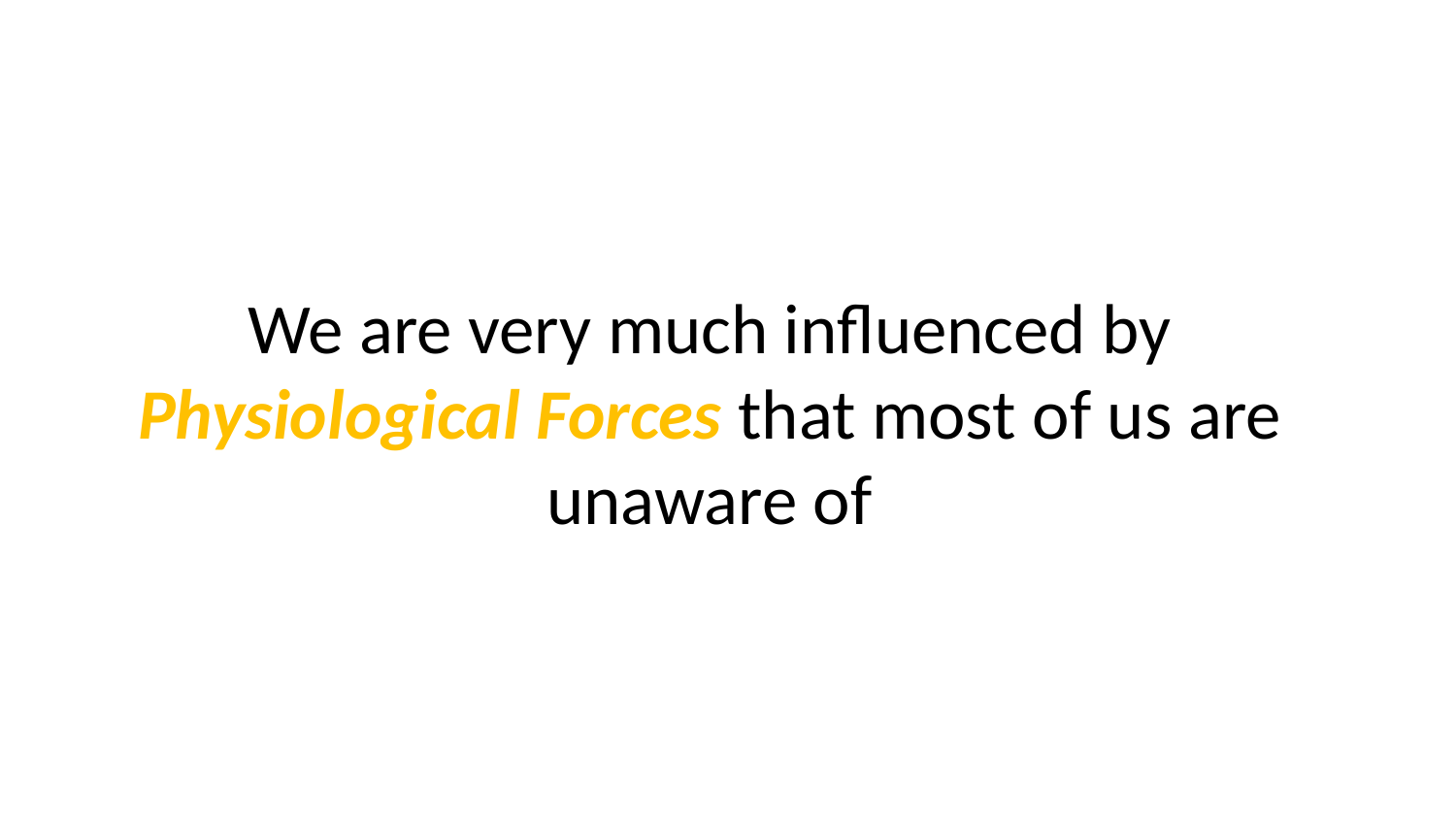

We are very much influenced by Physiological Forces that most of us are unaware of